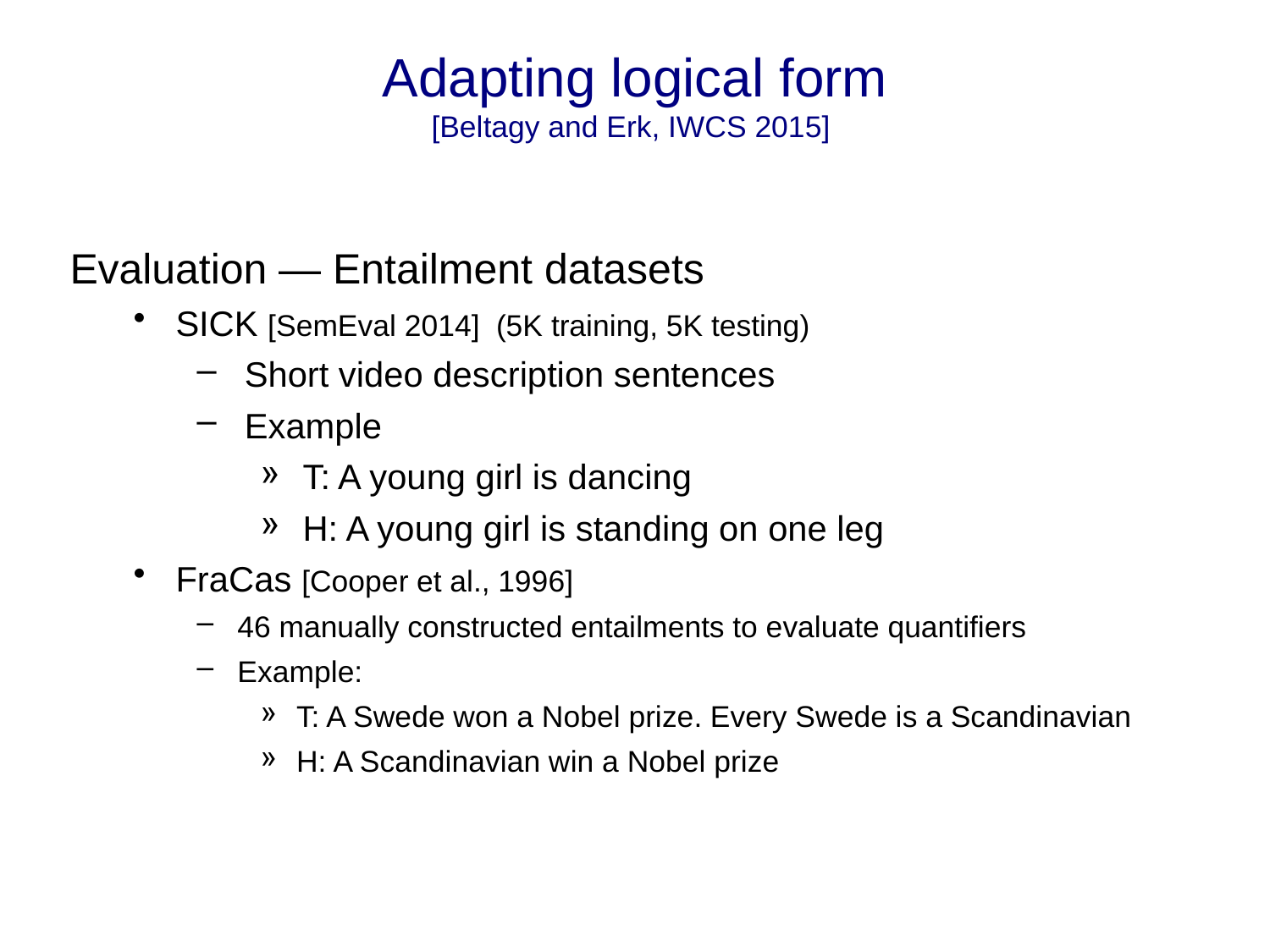

# Adapting logical form
[Beltagy and Erk, IWCS 2015]
Evaluation — Entailment datasets
SICK [SemEval 2014]  (5K training, 5K testing)
Short video description sentences
Example
T: A young girl is dancing
H: A young girl is standing on one leg
FraCas [Cooper et al., 1996]
46 manually constructed entailments to evaluate quantifiers
Example:
T: A Swede won a Nobel prize. Every Swede is a Scandinavian
H: A Scandinavian win a Nobel prize
28